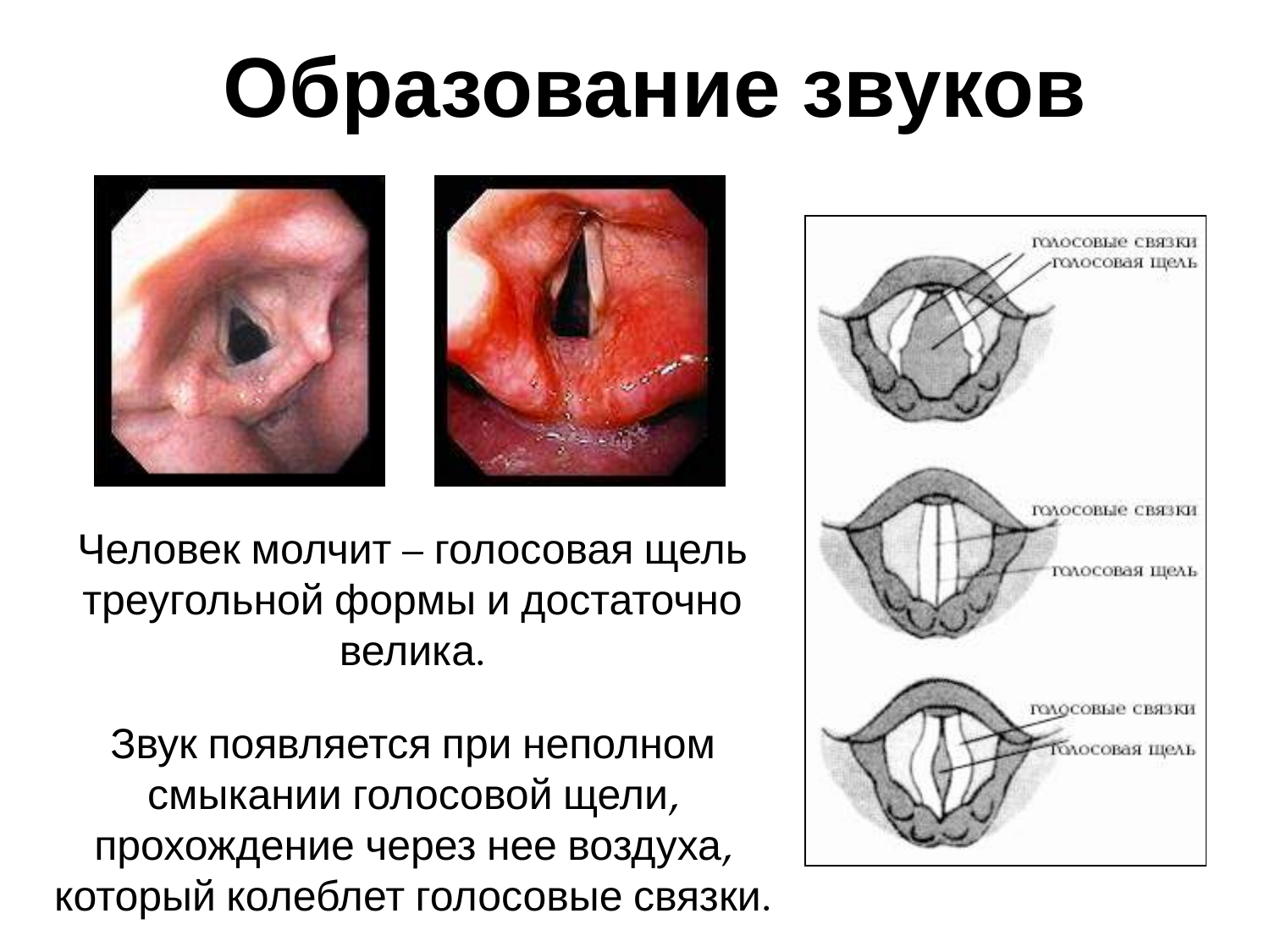

# Образование звуков

Человек молчит – голосовая щель треугольной формы и достаточно велика.
Звук появляется при неполном смыкании голосовой щели, прохождение через нее воздуха, который колеблет голосовые связки.